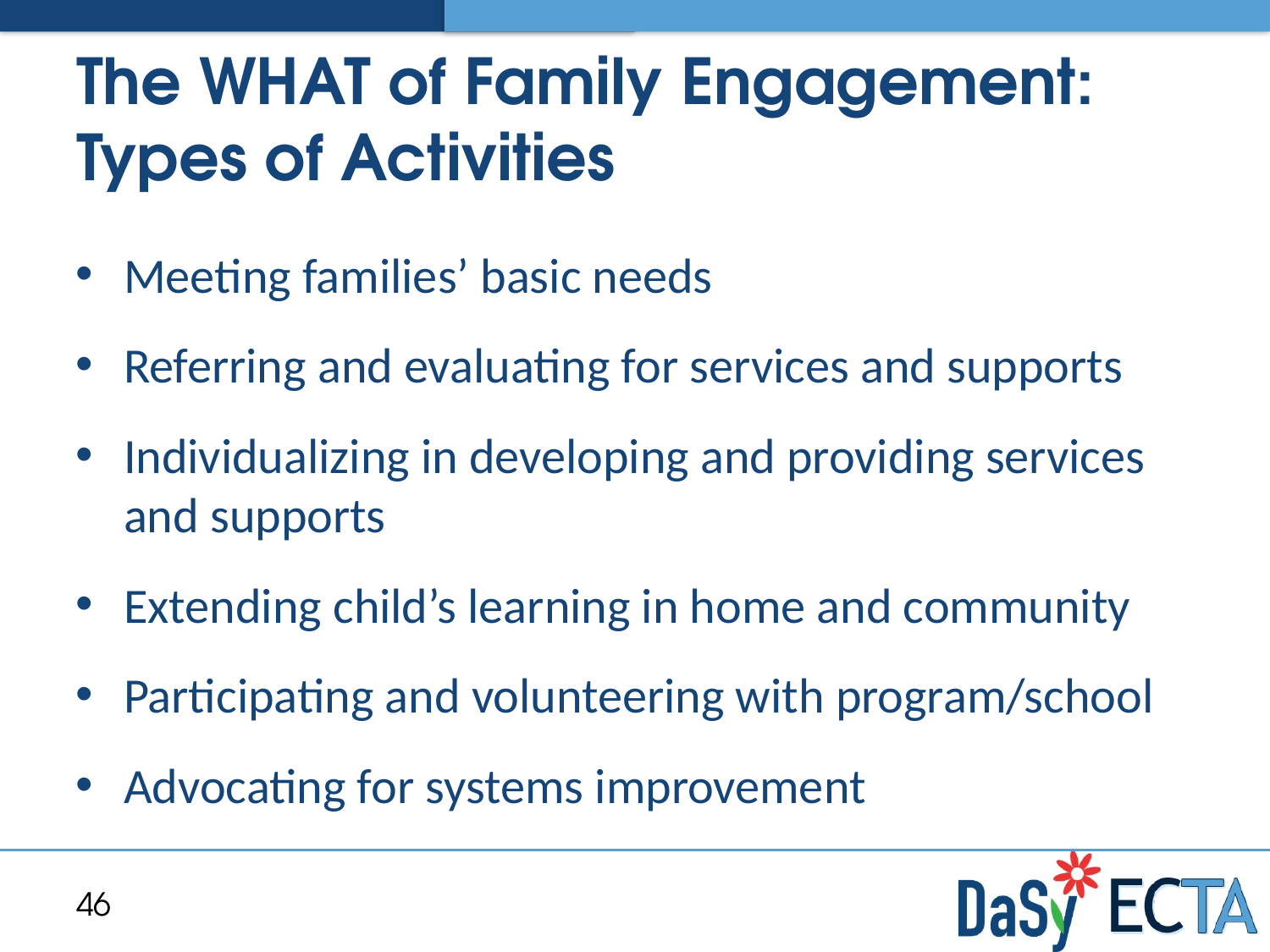

# The WHAT of Family Engagement: Types of Activities
Meeting families’ basic needs
Referring and evaluating for services and supports
Individualizing in developing and providing services and supports
Extending child’s learning in home and community
Participating and volunteering with program/school
Advocating for systems improvement
46